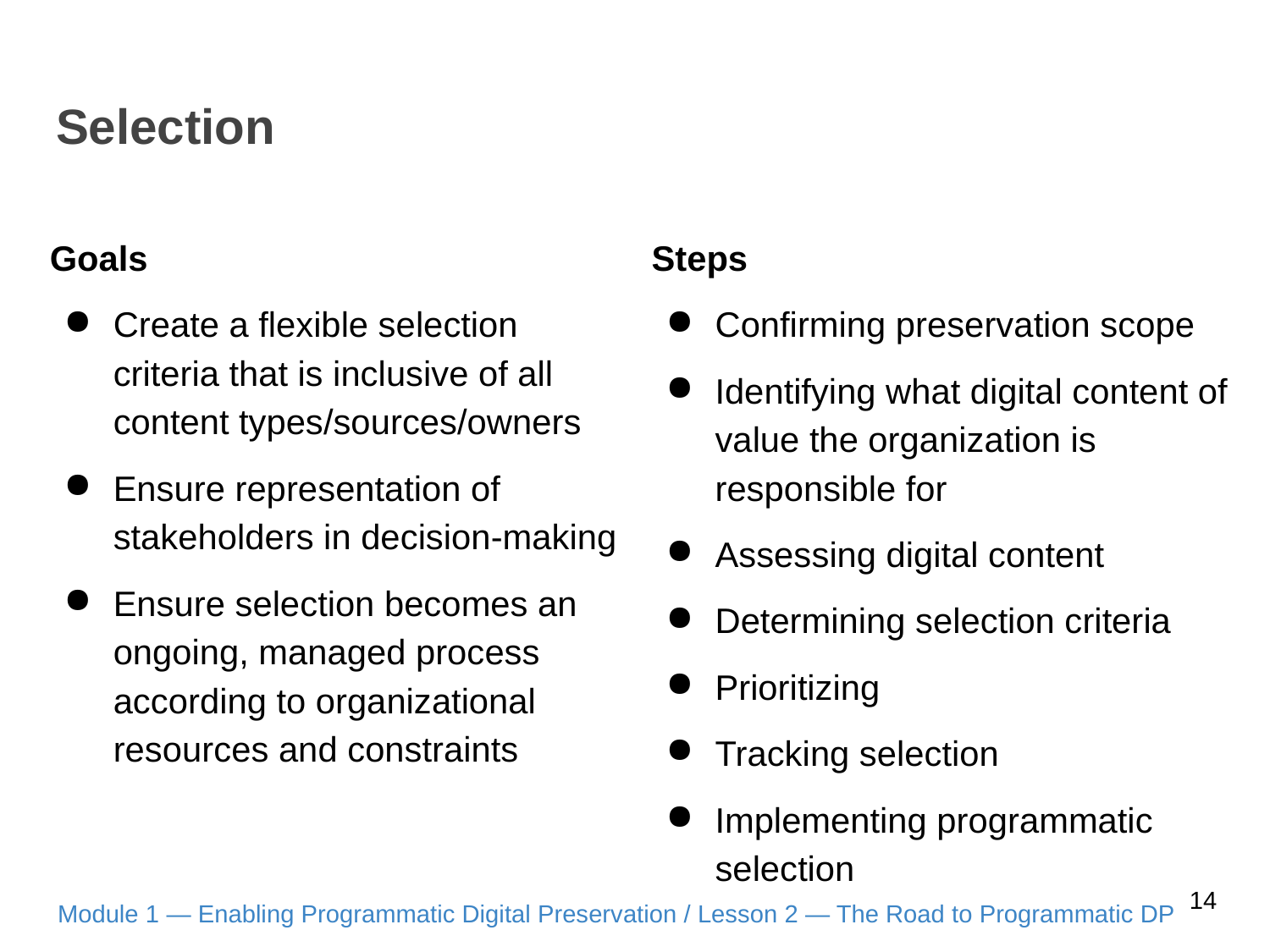

# Selection
Goals
Create a flexible selection criteria that is inclusive of all content types/sources/owners
Ensure representation of stakeholders in decision-making
Ensure selection becomes an ongoing, managed process according to organizational resources and constraints

Steps
Confirming preservation scope
Identifying what digital content of value the organization is responsible for
Assessing digital content
Determining selection criteria
Prioritizing
Tracking selection
Implementing programmatic selection

14
Module 1 — Enabling Programmatic Digital Preservation / Lesson 2 — The Road to Programmatic DP